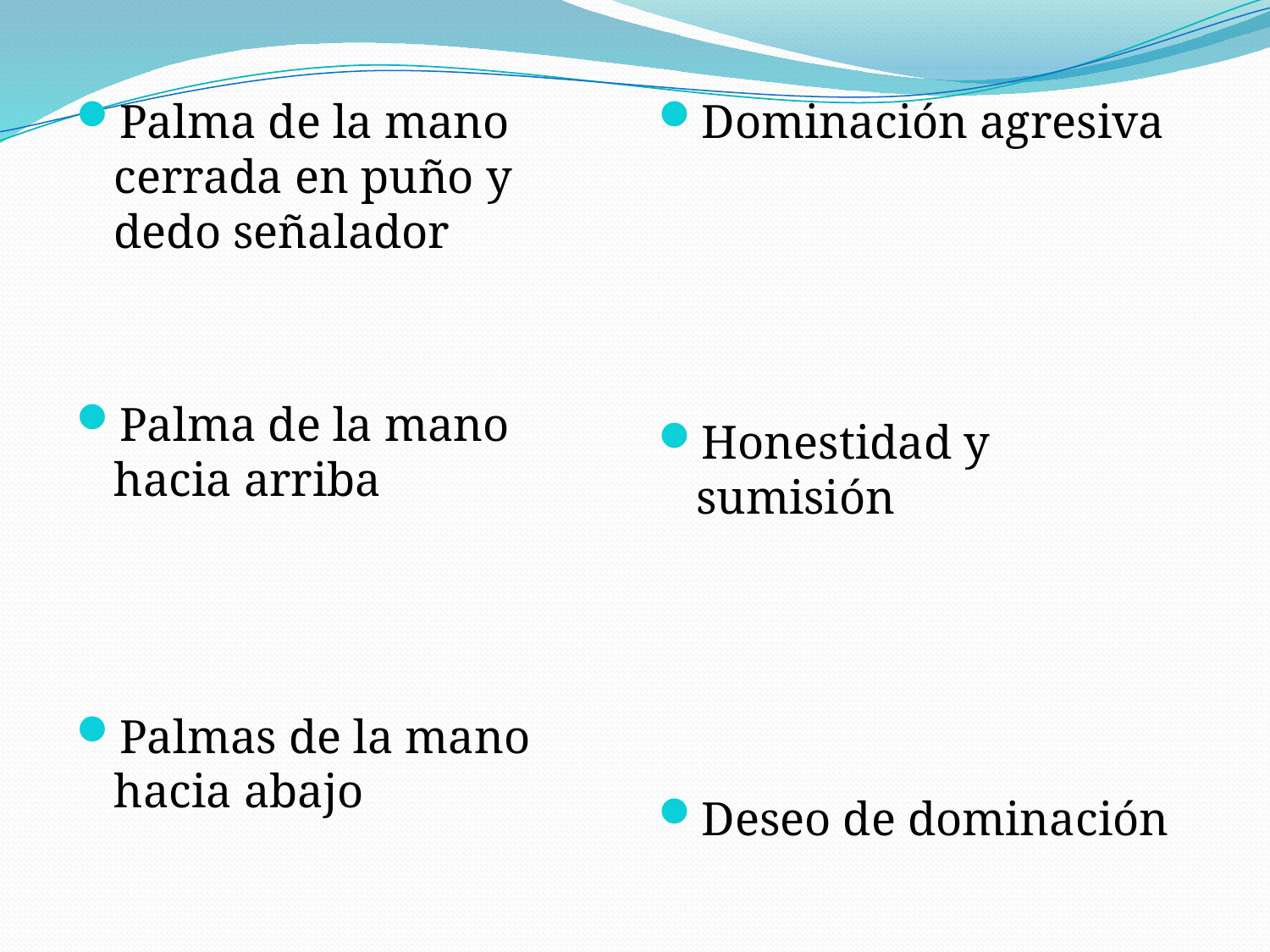

Palma de la mano cerrada en puño y dedo señalador

Palma de la mano hacia arriba

Palmas de la mano hacia abajo
Dominación agresiva

Honestidad y sumisión

Deseo de dominación